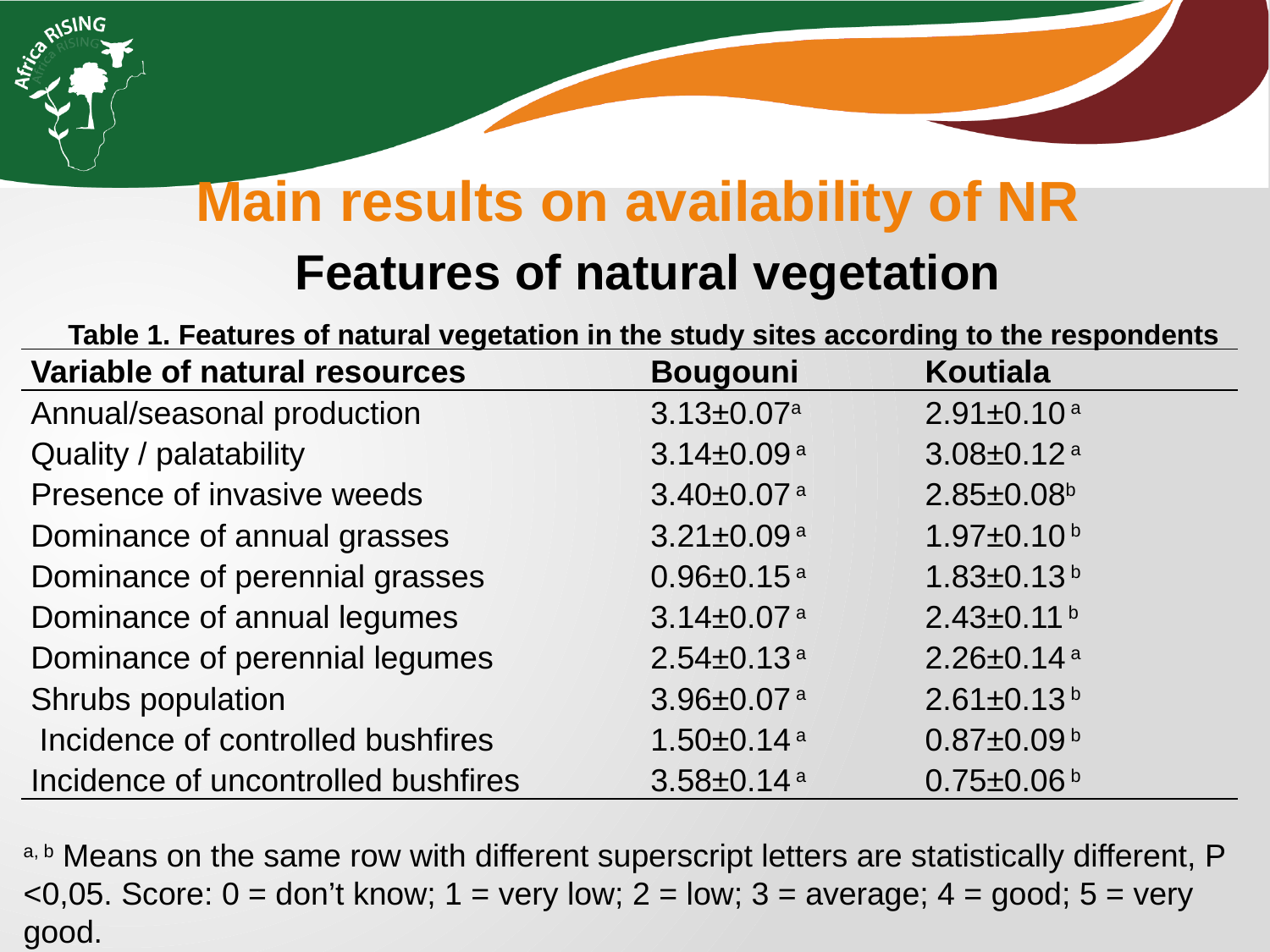

Main results on availability of NR
Features of natural vegetation
Table 1. Features of natural vegetation in the study sites according to the respondents

| Variable of natural resources | Bougouni | Koutiala |
| --- | --- | --- |
| Annual/seasonal production | 3.13±0.07a | 2.91±0.10 a |
| Quality / palatability | 3.14±0.09 a | 3.08±0.12 a |
| Presence of invasive weeds | 3.40±0.07 a | 2.85±0.08b |
| Dominance of annual grasses | 3.21±0.09 a | 1.97±0.10 b |
| Dominance of perennial grasses | 0.96±0.15 a | 1.83±0.13 b |
| Dominance of annual legumes | 3.14±0.07 a | 2.43±0.11 b |
| Dominance of perennial legumes | 2.54±0.13 a | 2.26±0.14 a |
| Shrubs population | 3.96±0.07 a | 2.61±0.13 b |
| Incidence of controlled bushfires | 1.50±0.14 a | 0.87±0.09 b |
| Incidence of uncontrolled bushfires | 3.58±0.14 a | 0.75±0.06 b |
a, b Means on the same row with different superscript letters are statistically different, P <0,05. Score: 0 = don’t know; 1 = very low; 2 = low; 3 = average; 4 = good; 5 = very good.